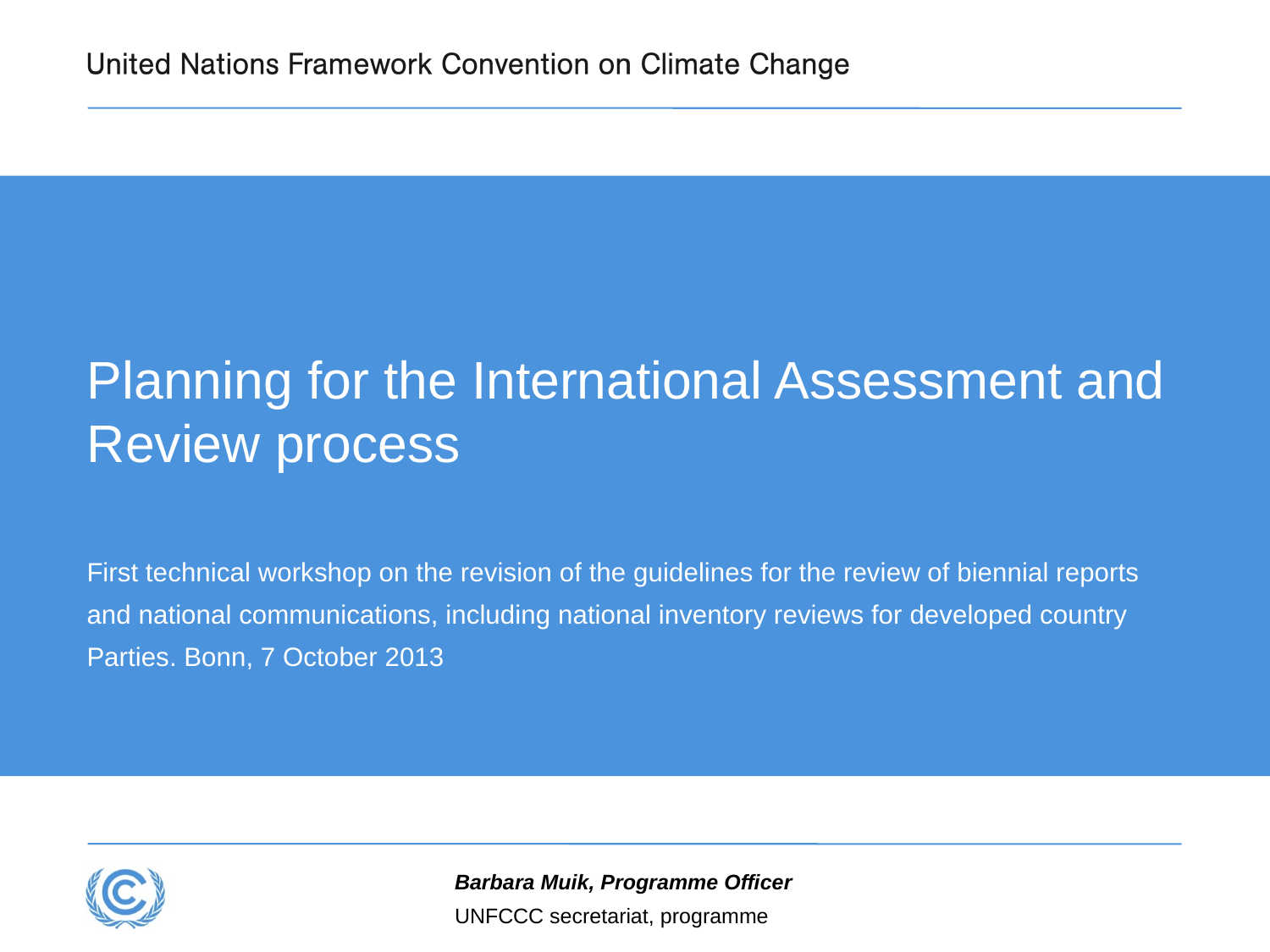

# Planning for the International Assessment and Review process
First technical workshop on the revision of the guidelines for the review of biennial reports and national communications, including national inventory reviews for developed country Parties. Bonn, 7 October 2013
Barbara Muik, Programme Officer
UNFCCC secretariat, programme